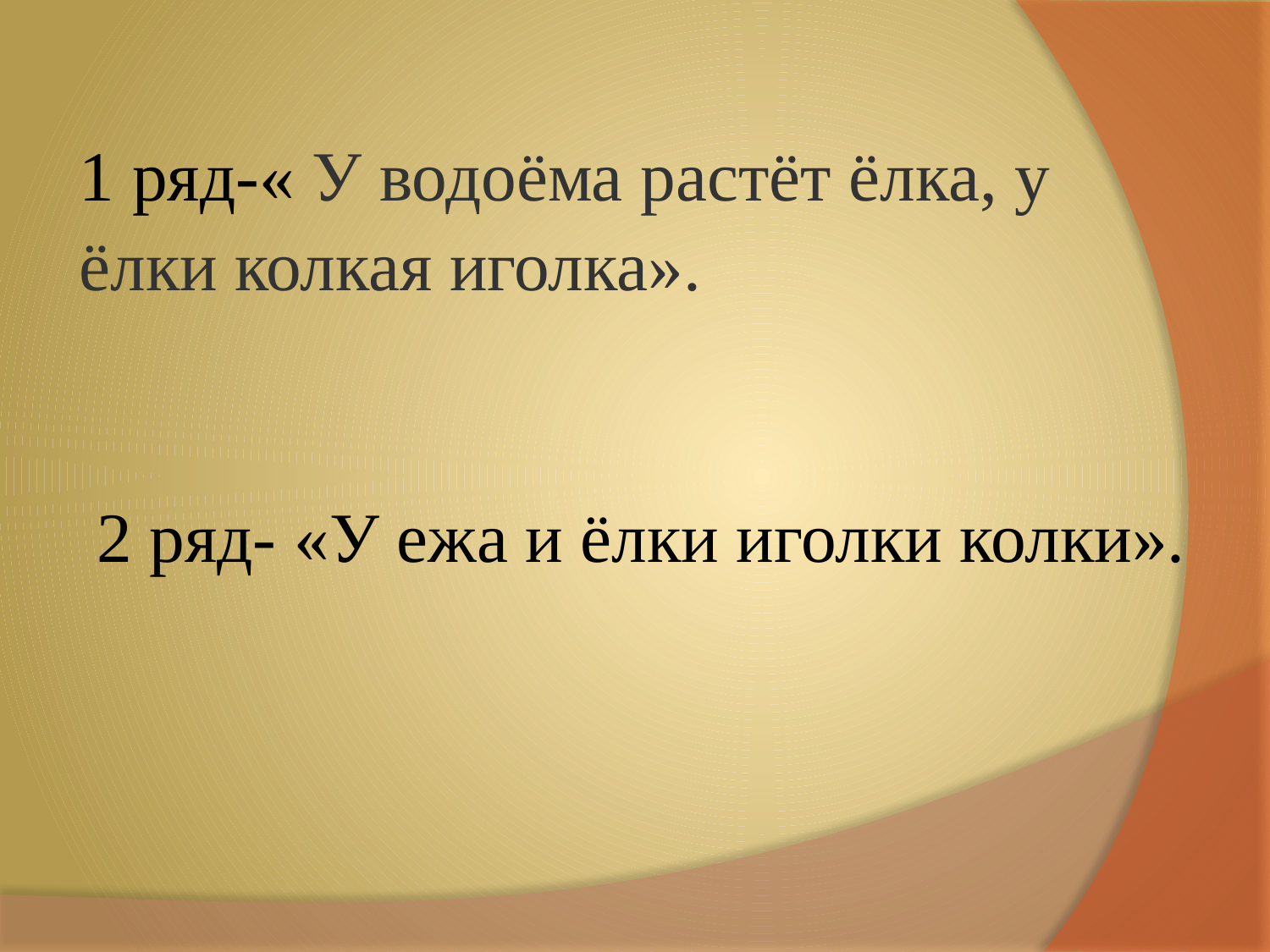

| 1 ряд-« У водоёма растёт ёлка, у ёлки колкая иголка». 2 ряд- «У ежа и ёлки иголки колки». |
| --- |